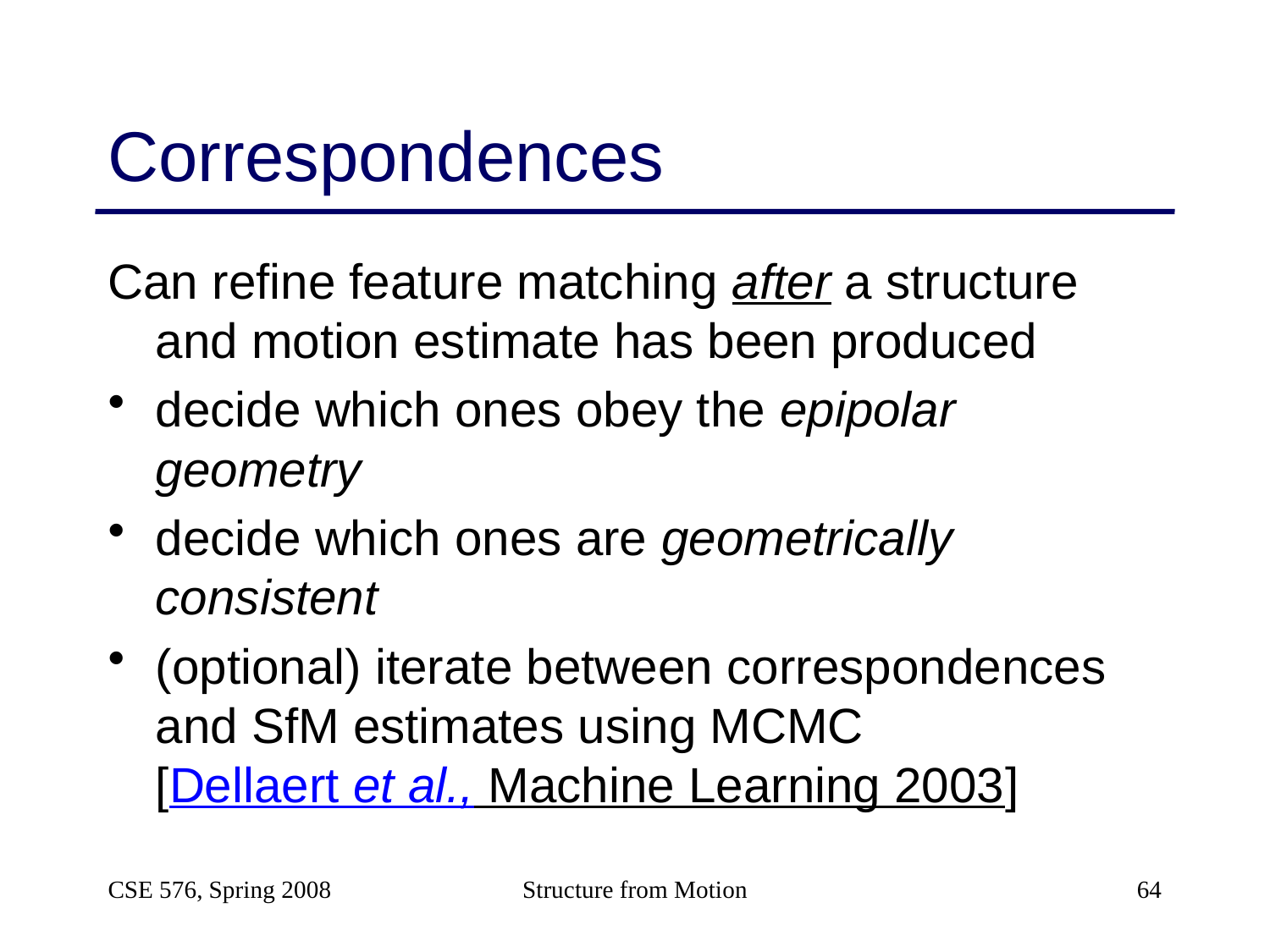

# Correspondences
Can refine feature matching after a structure and motion estimate has been produced
decide which ones obey the epipolar geometry
decide which ones are geometrically consistent
(optional) iterate between correspondences and SfM estimates using MCMC
[Dellaert et al., Machine Learning 2003]
CSE 576, Spring 2008
Structure from Motion
64